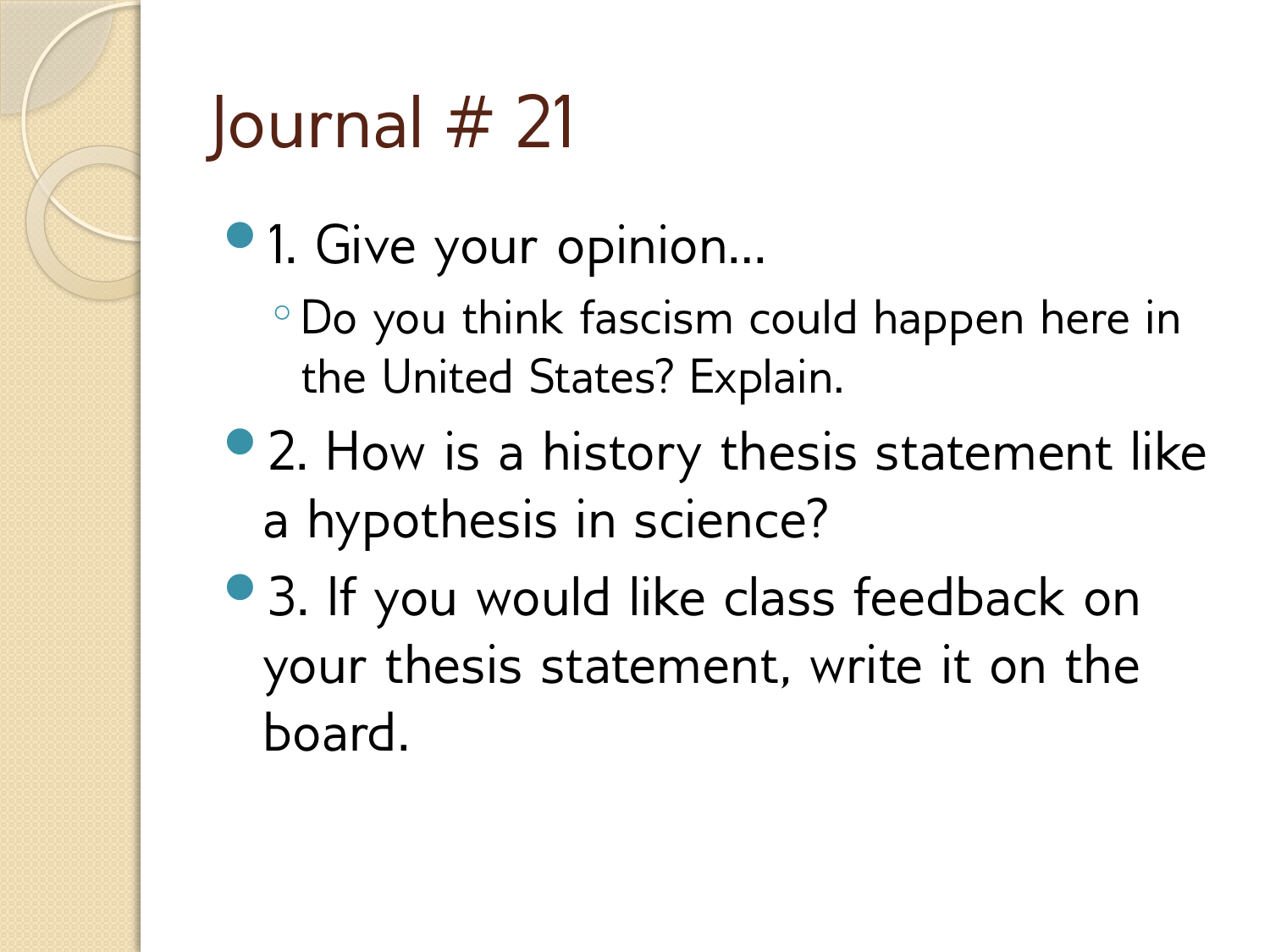

# Journal # 21
1. Give your opinion…
Do you think fascism could happen here in the United States? Explain.
2. How is a history thesis statement like a hypothesis in science?
3. If you would like class feedback on your thesis statement, write it on the board.